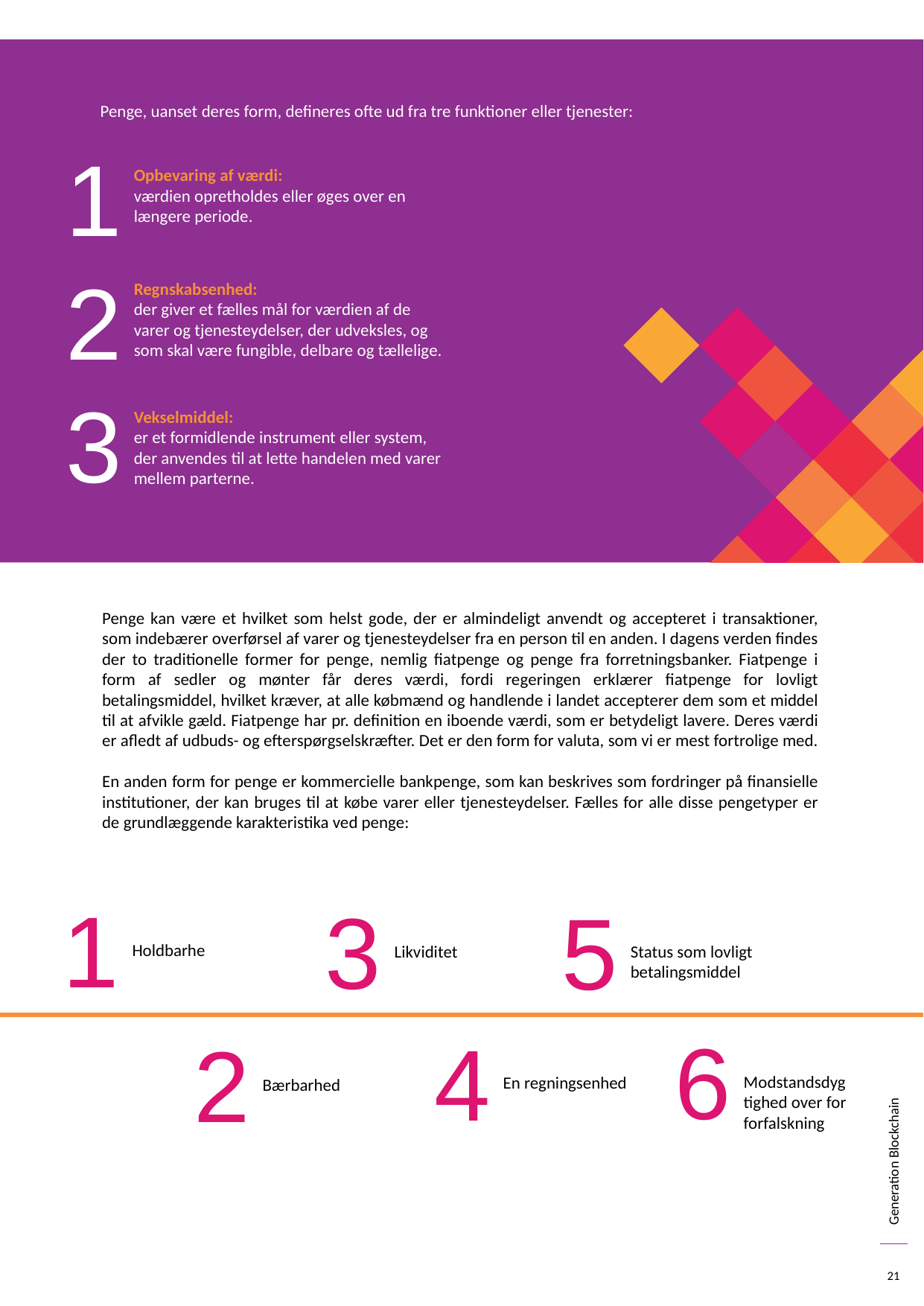

Penge, uanset deres form, defineres ofte ud fra tre funktioner eller tjenester:
1
Opbevaring af værdi:
værdien opretholdes eller øges over en længere periode.

2
Regnskabsenhed:
der giver et fælles mål for værdien af de varer og tjenesteydelser, der udveksles, og som skal være fungible, delbare og tællelige.

3
Vekselmiddel:
er et formidlende instrument eller system, der anvendes til at lette handelen med varer mellem parterne.
Penge kan være et hvilket som helst gode, der er almindeligt anvendt og accepteret i transaktioner, som indebærer overførsel af varer og tjenesteydelser fra en person til en anden. I dagens verden findes der to traditionelle former for penge, nemlig fiatpenge og penge fra forretningsbanker. Fiatpenge i form af sedler og mønter får deres værdi, fordi regeringen erklærer fiatpenge for lovligt betalingsmiddel, hvilket kræver, at alle købmænd og handlende i landet accepterer dem som et middel til at afvikle gæld. Fiatpenge har pr. definition en iboende værdi, som er betydeligt lavere. Deres værdi er afledt af udbuds- og efterspørgselskræfter. Det er den form for valuta, som vi er mest fortrolige med.

En anden form for penge er kommercielle bankpenge, som kan beskrives som fordringer på finansielle institutioner, der kan bruges til at købe varer eller tjenesteydelser. Fælles for alle disse pengetyper er de grundlæggende karakteristika ved penge:

1
3
5
Holdbarhed
Likviditet
Status som lovligt betalingsmiddel
6
4
2
Modstandsdygtighed over for forfalskning
En regningsenhed
Bærbarhed
21